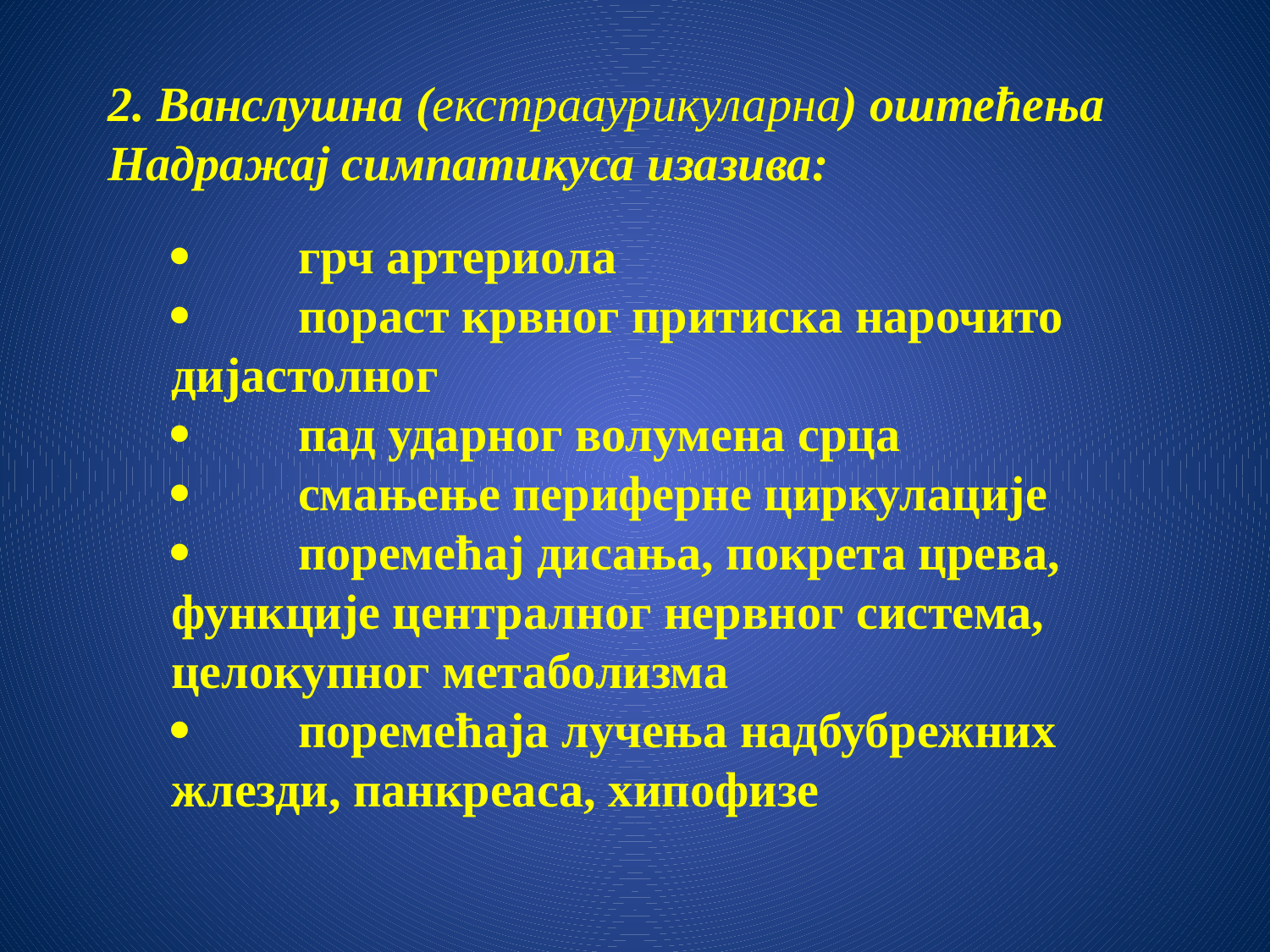

2. Ванслушна (екстрааурикуларна) оштећења
Надражај симпатикуса изазива:

•	грч артериола
•	пораст крвног притиска нарочито дијастолног
•	пад ударног волумена срца
•	смањење периферне циркулације
•	поремећај дисања, покрета црева, функције централног нервног система, целокупног метаболизма
•	поремећаја лучења надбубрежних жлезди, панкреаса, хипофизе